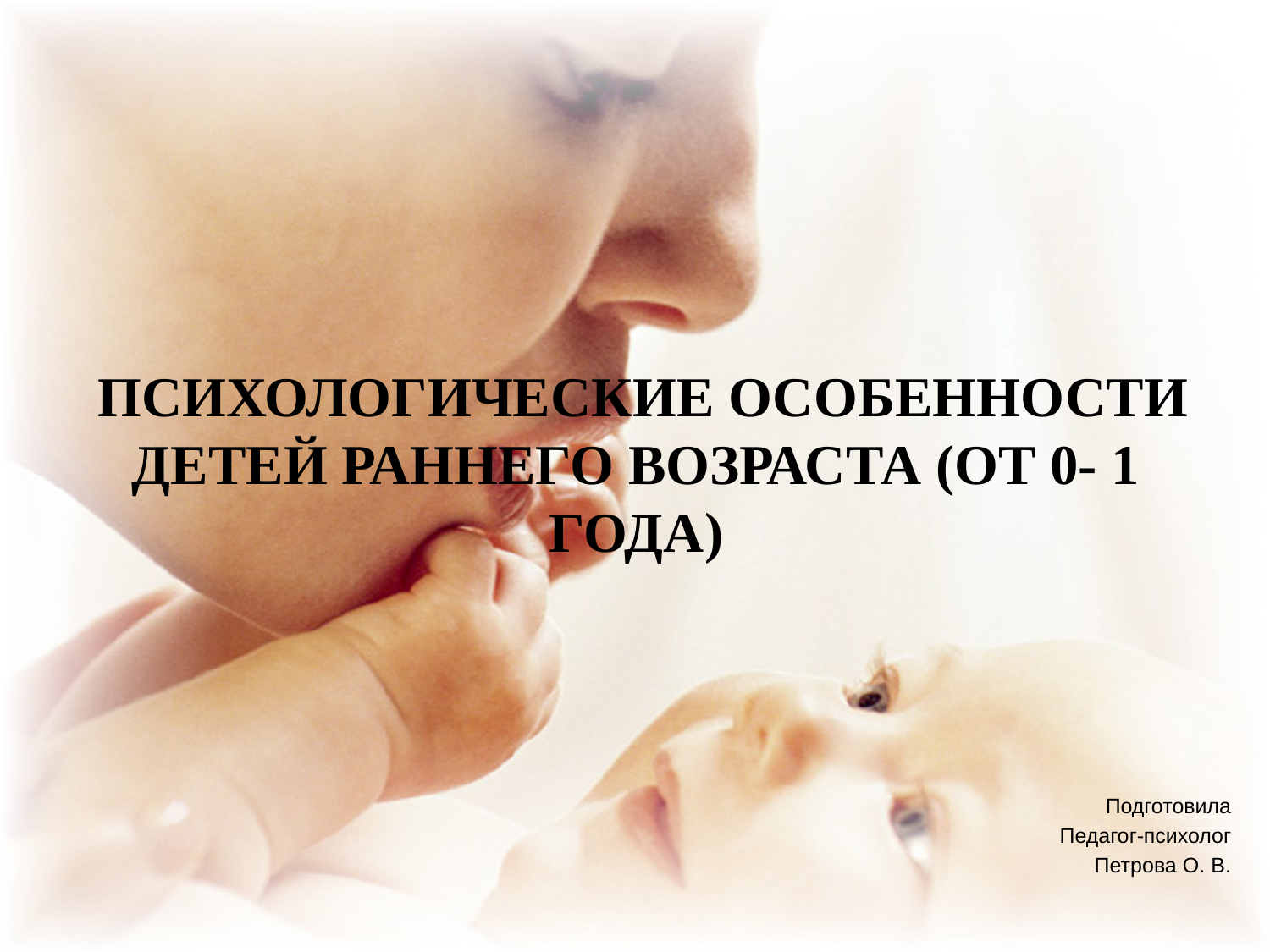

# ПСИХОЛОГИЧЕСКИЕ ОСОБЕННОСТИ ДЕТЕЙ РАННЕГО ВОЗРАСТА (ОТ 0- 1 ГОДА)
Подготовила
Педагог-психолог
Петрова О. В.